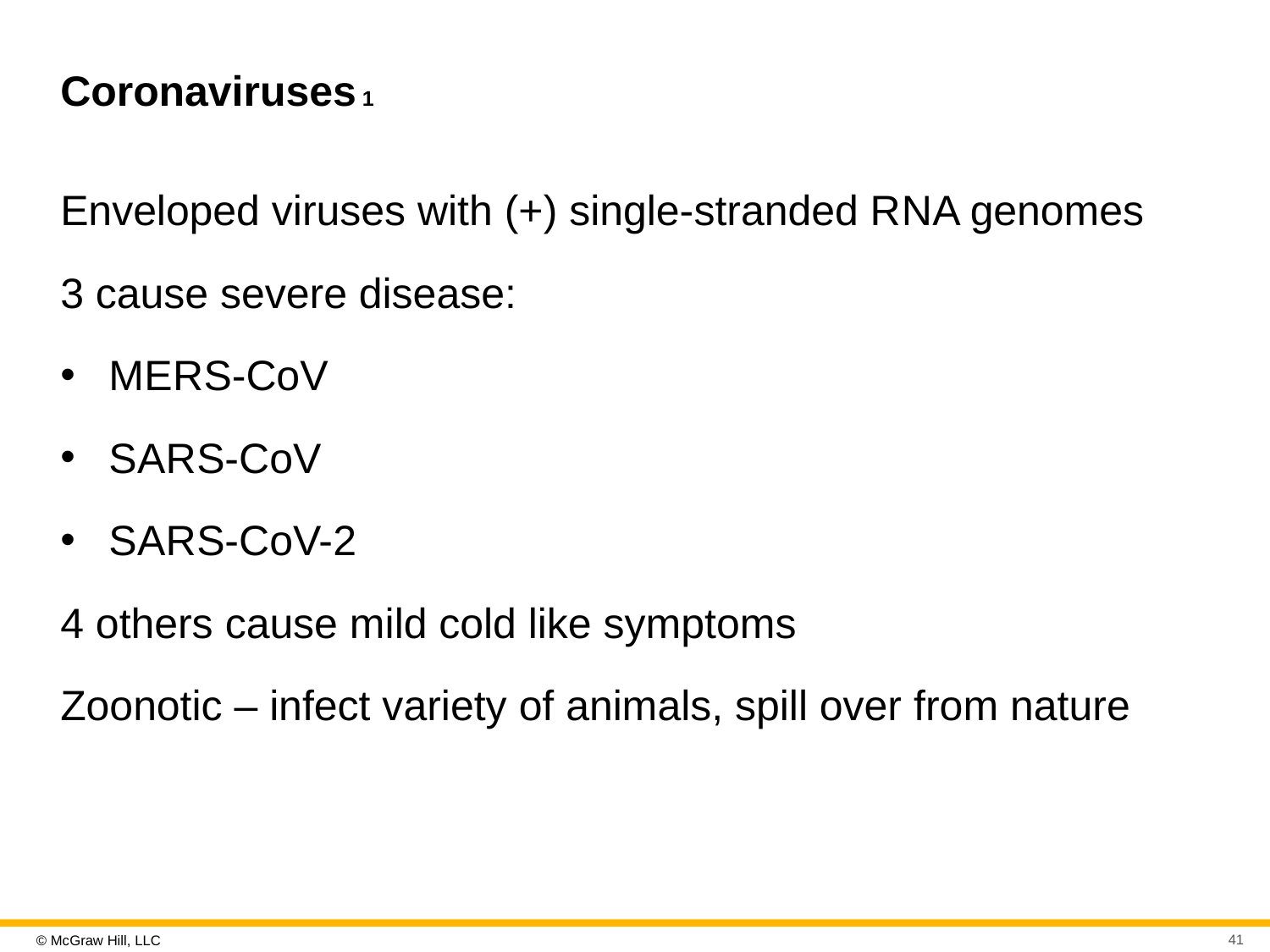

# Coronaviruses 1
Enveloped viruses with (+) single-stranded R N A genomes
3 cause severe disease:
M E R S-CoV
S A R S-CoV
S A R S-CoV-2
4 others cause mild cold like symptoms
Zoonotic – infect variety of animals, spill over from nature
41